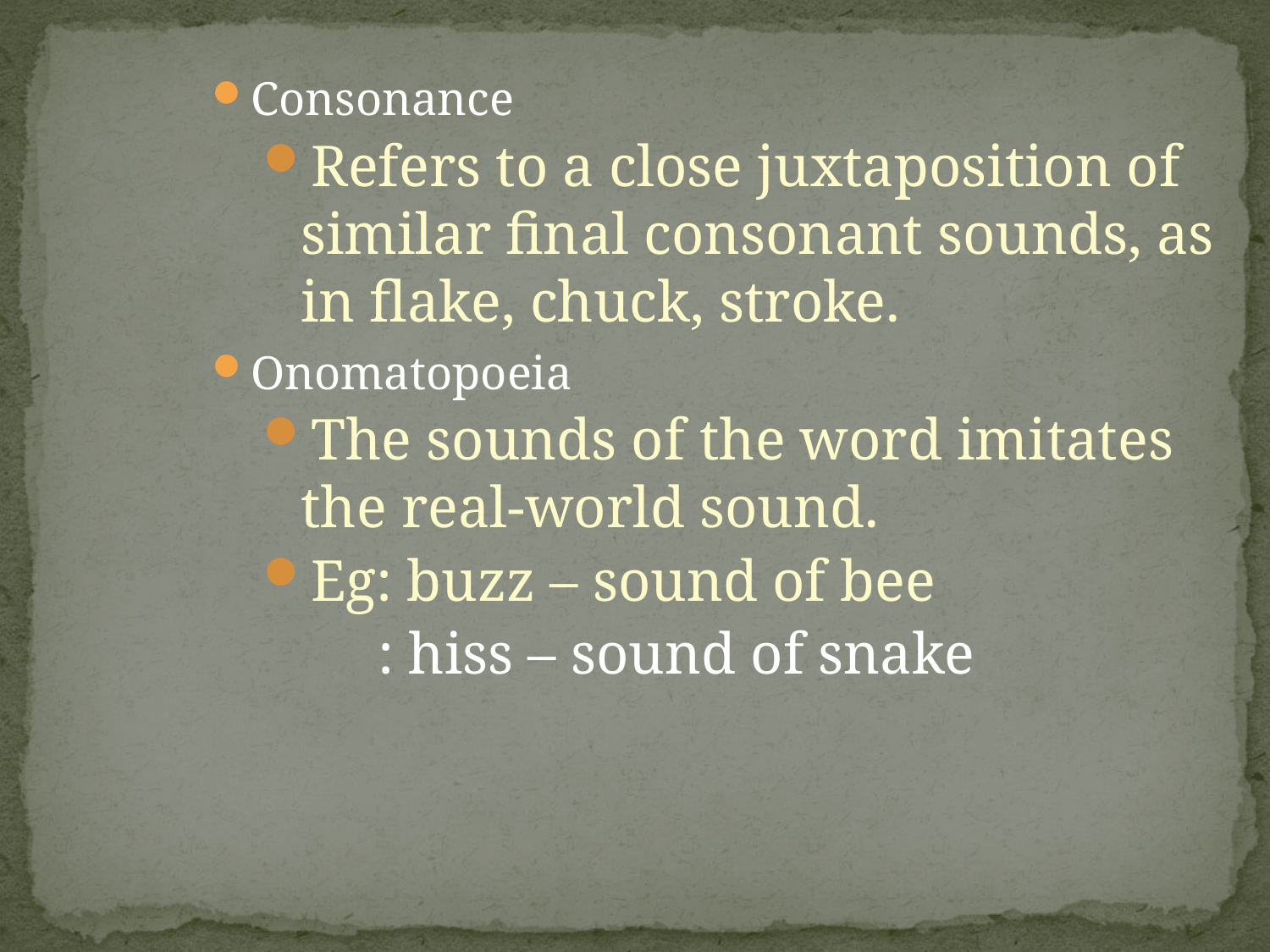

Consonance
Refers to a close juxtaposition of similar final consonant sounds, as in flake, chuck, stroke.
Onomatopoeia
The sounds of the word imitates the real-world sound.
Eg: buzz – sound of bee
    : hiss – sound of snake